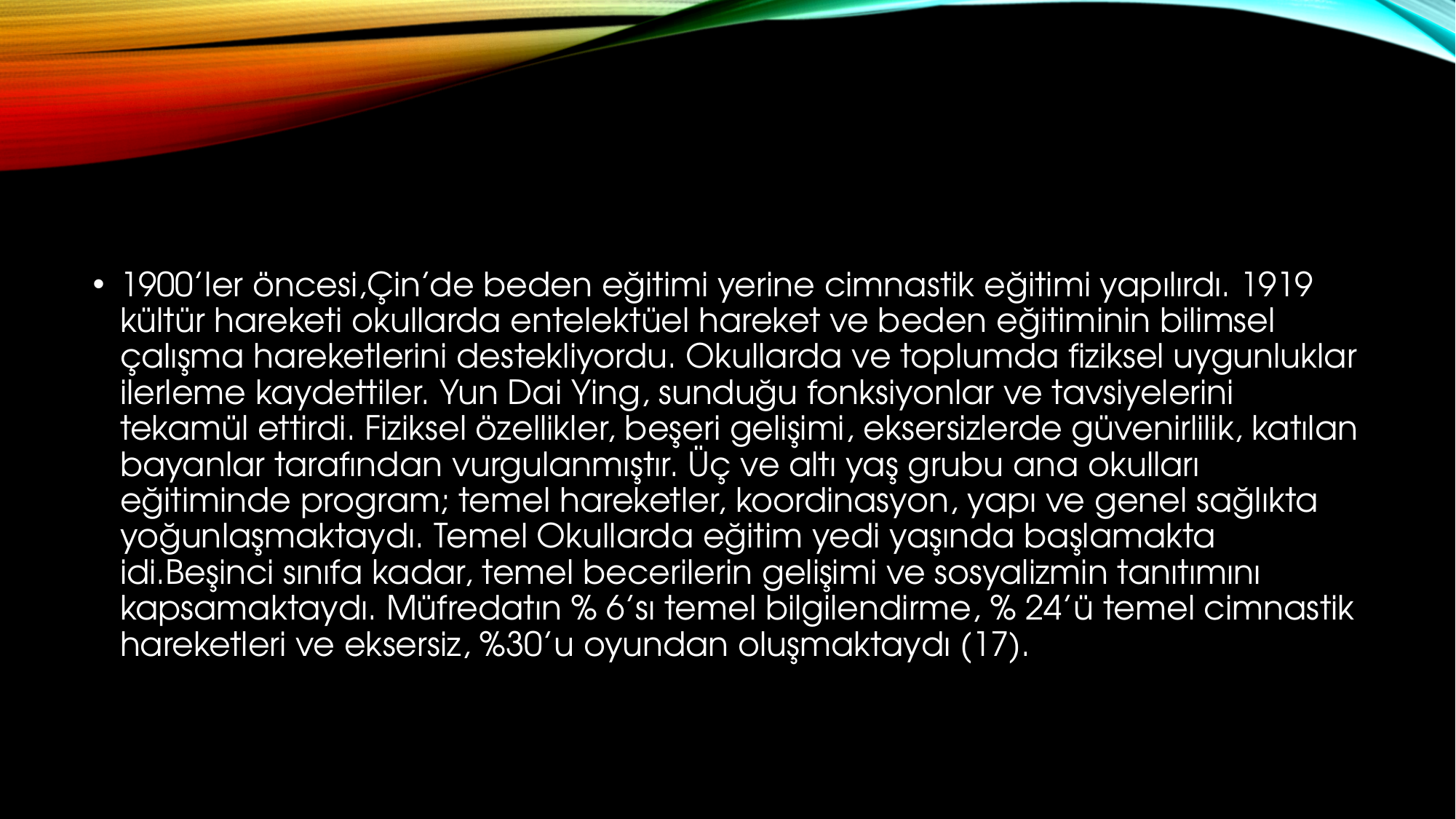

#
1900’ler öncesi,Çin’de beden eğitimi yerine cimnastik eğitimi yapılırdı. 1919 kültür hareketi okullarda entelektüel hareket ve beden eğitiminin bilimsel çalışma hareketlerini destekliyordu. Okullarda ve toplumda fiziksel uygunluklar ilerleme kaydettiler. Yun Dai Ying, sunduğu fonksiyonlar ve tavsiyelerini tekamül ettirdi. Fiziksel özellikler, beşeri gelişimi, eksersizlerde güvenirlilik, katılan bayanlar tarafından vurgulanmıştır. Üç ve altı yaş grubu ana okulları eğitiminde program; temel hareketler, koordinasyon, yapı ve genel sağlıkta yoğunlaşmaktaydı. Temel Okullarda eğitim yedi yaşında başlamakta idi.Beşinci sınıfa kadar, temel becerilerin gelişimi ve sosyalizmin tanıtımını kapsamaktaydı. Müfredatın % 6’sı temel bilgilendirme, % 24’ü temel cimnastik hareketleri ve eksersiz, %30’u oyundan oluşmaktaydı (17).